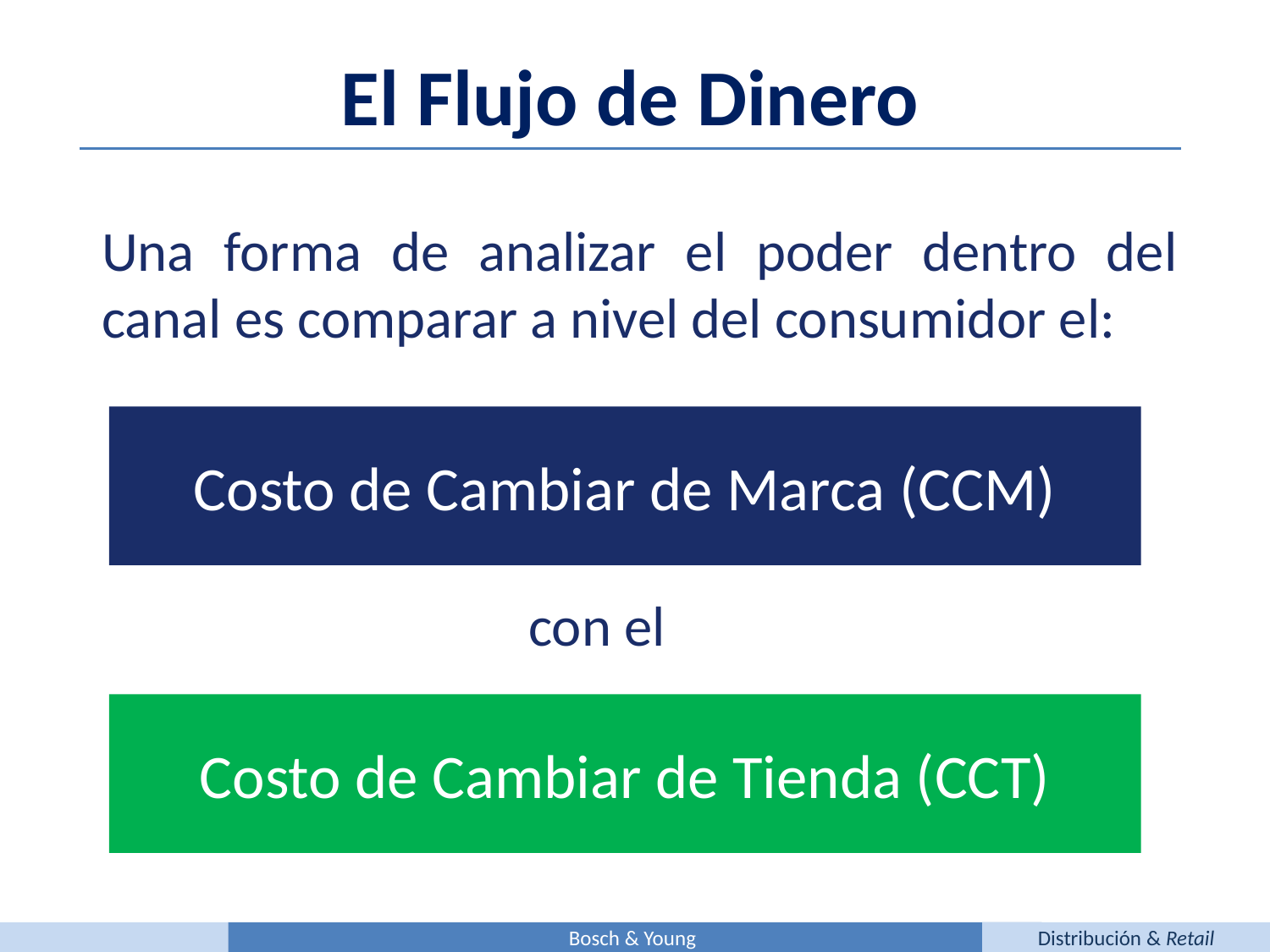

El Flujo de Dinero
Una forma de analizar el poder dentro del canal es comparar a nivel del consumidor el:
Costo de Cambiar de Marca (CCM)
con el
Costo de Cambiar de Tienda (CCT)

Bosch & Young
Distribución & Retail